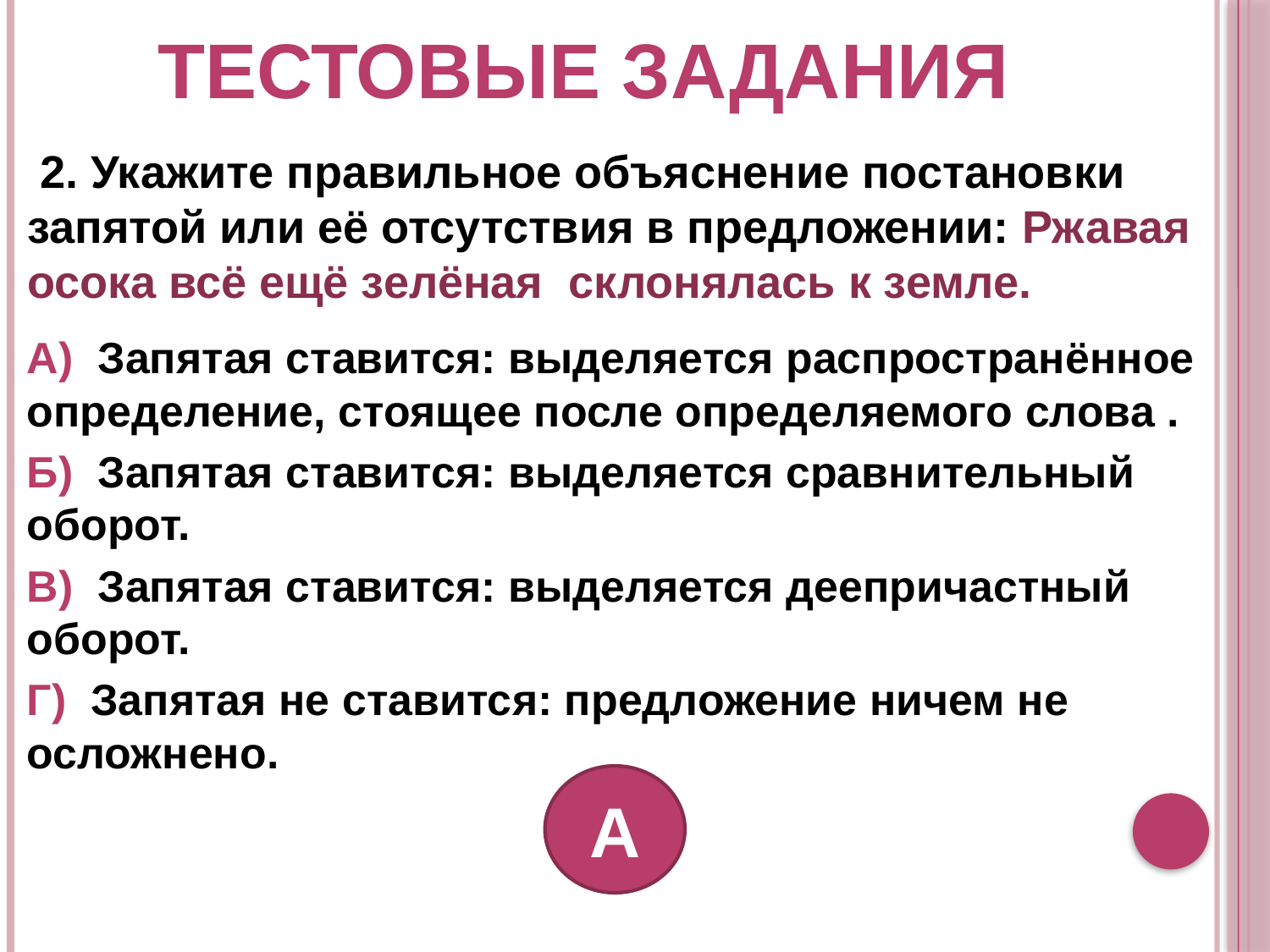

# Тестовые задания
 2. Укажите правильное объяснение постановки запятой или её отсутствия в предложении: Ржавая осока всё ещё зелёная  склонялась к земле.
А)  Запятая ставится: выделяется распространённое определение, стоящее после определяемого слова .
Б)  Запятая ставится: выделяется сравнительный оборот.
В)  Запятая ставится: выделяется деепричастный оборот.
Г)  Запятая не ставится: предложение ничем не осложнено.

А